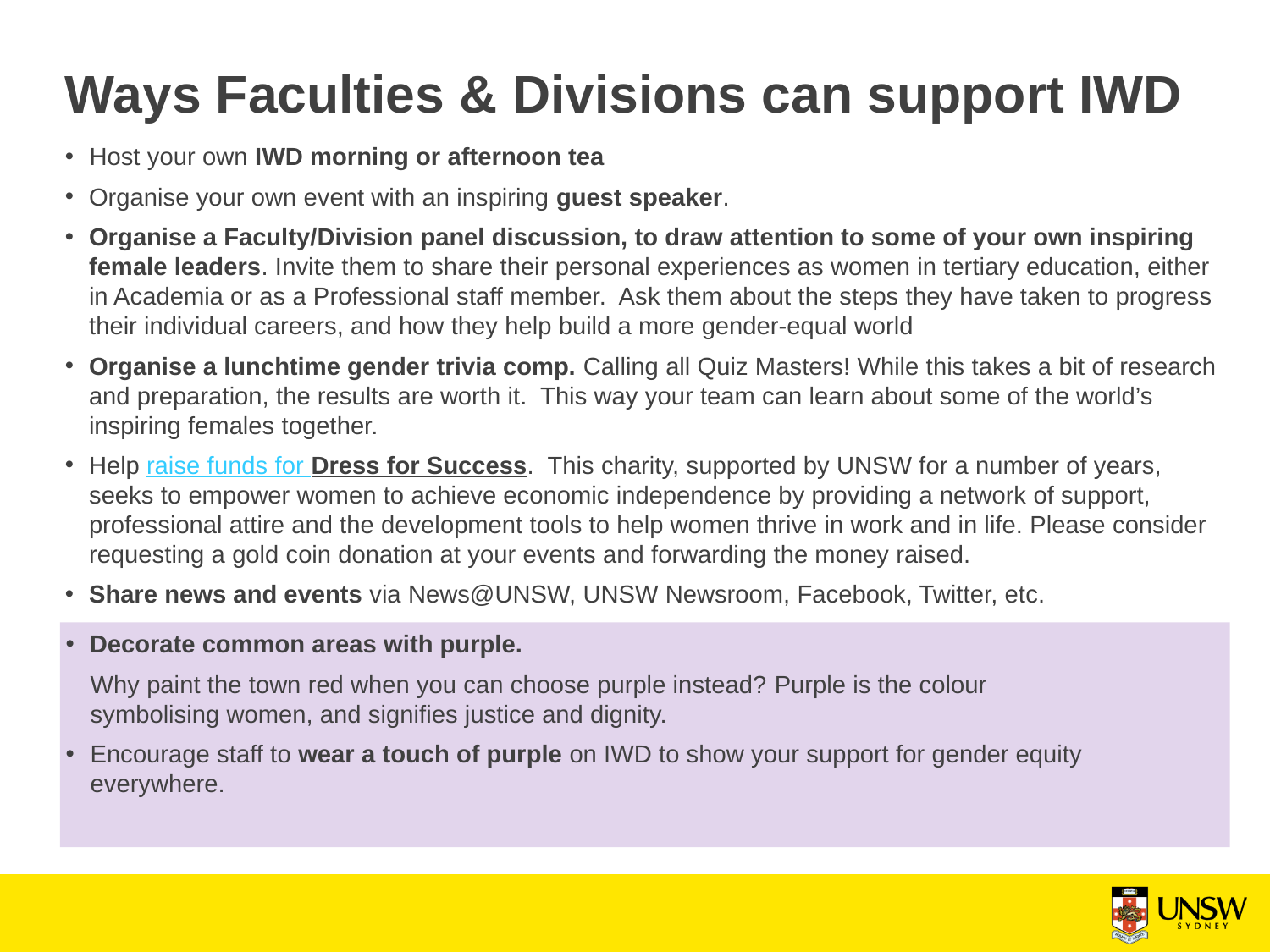

# Ways Faculties & Divisions can support IWD
Host your own IWD morning or afternoon tea
Organise your own event with an inspiring guest speaker.
Organise a Faculty/Division panel discussion, to draw attention to some of your own inspiring female leaders. Invite them to share their personal experiences as women in tertiary education, either in Academia or as a Professional staff member.  Ask them about the steps they have taken to progress their individual careers, and how they help build a more gender-equal world
Organise a lunchtime gender trivia comp. Calling all Quiz Masters! While this takes a bit of research and preparation, the results are worth it.  This way your team can learn about some of the world’s inspiring females together.
Help raise funds for Dress for Success.  This charity, supported by UNSW for a number of years, seeks to empower women to achieve economic independence by providing a network of support, professional attire and the development tools to help women thrive in work and in life. Please consider requesting a gold coin donation at your events and forwarding the money raised.
Share news and events via News@UNSW, UNSW Newsroom, Facebook, Twitter, etc.

Decorate common areas with purple.
Why paint the town red when you can choose purple instead? Purple is the colour symbolising women, and signifies justice and dignity.
Encourage staff to wear a touch of purple on IWD to show your support for gender equity everywhere.